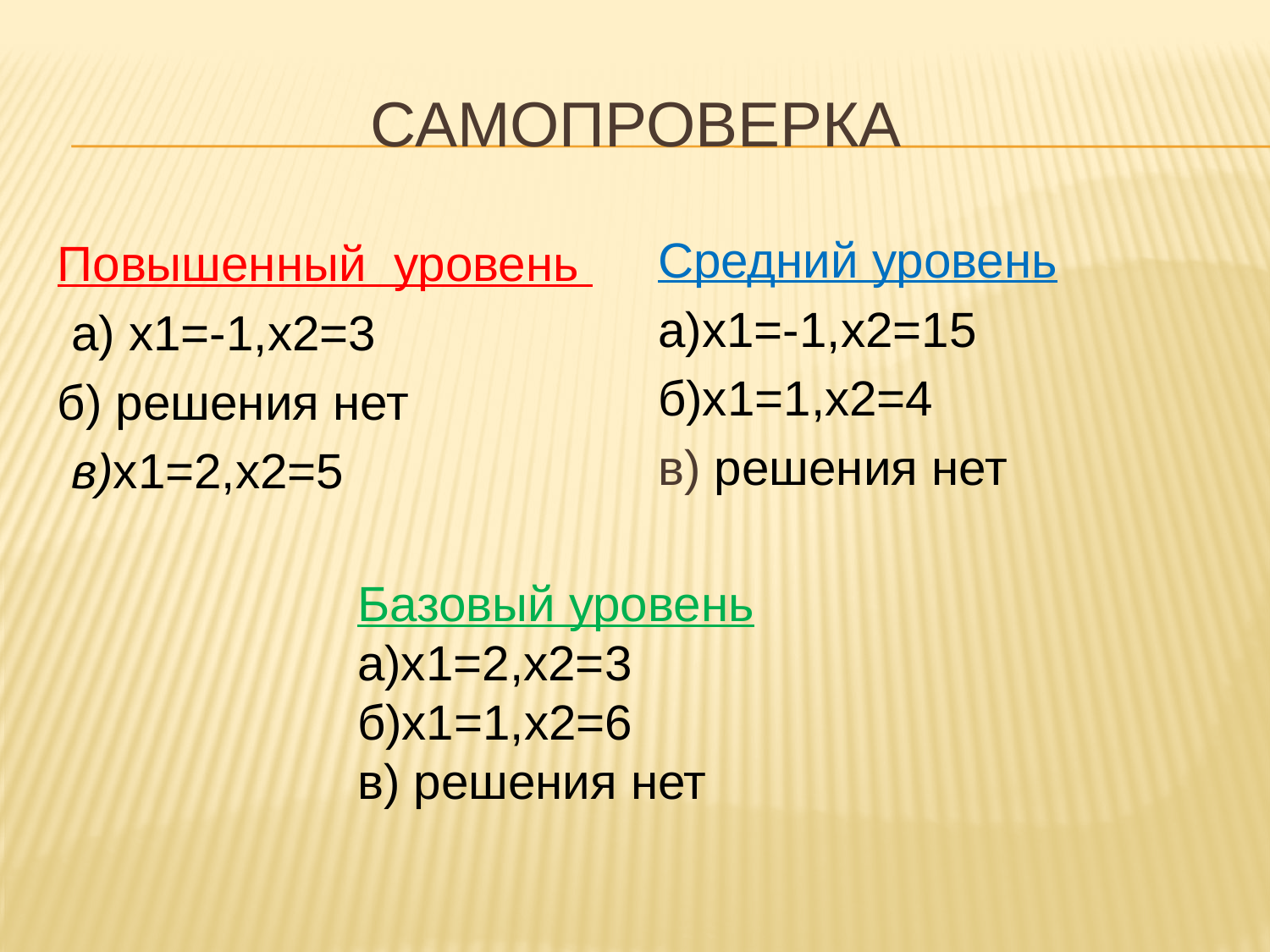

# Самопроверка
Средний уровень
а)х1=-1,х2=15
б)х1=1,х2=4
в) решения нет

Повышенный  уровень
 а) х1=-1,х2=3
б) решения нет
 в)х1=2,х2=5
Базовый уровень
а)х1=2,х2=3
б)х1=1,х2=6
в) решения нет